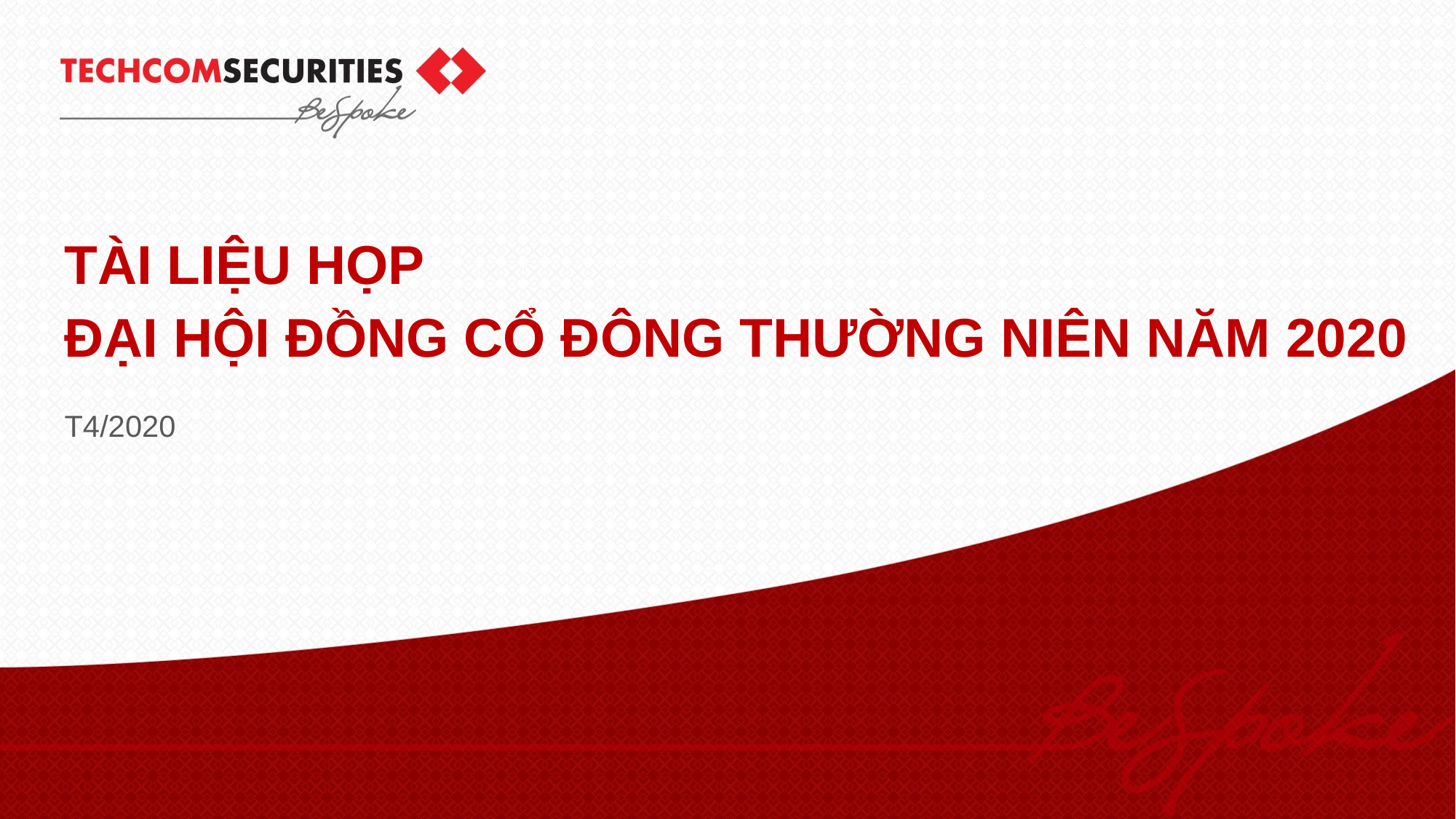

TÀI LIỆU HỌP

ĐẠI HỘI ĐỒNG CỔ ĐÔNG THƯỜNG NIÊN NĂM 2020
T4/2020